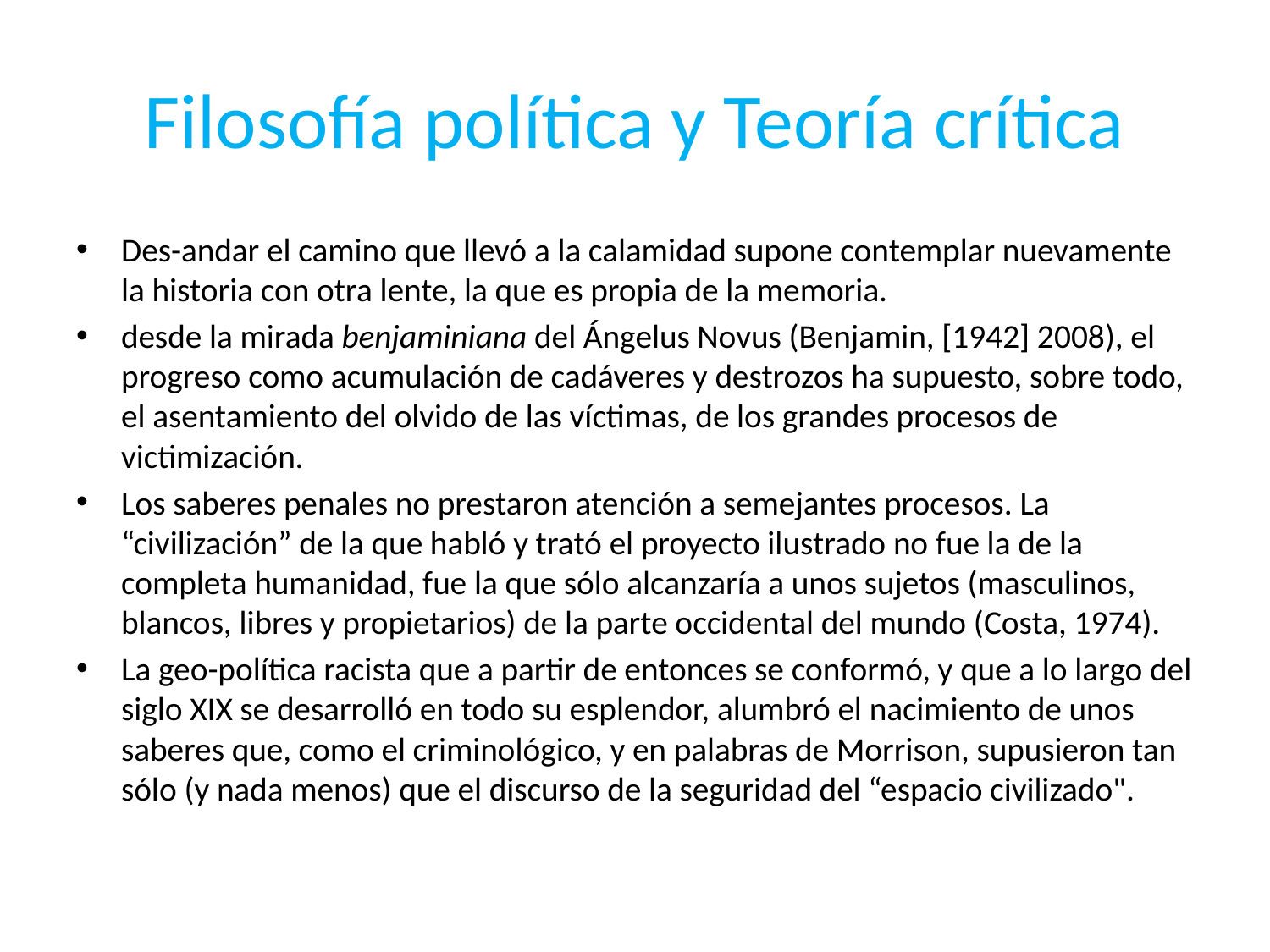

# Filosofía política y Teoría crítica
Des-andar el camino que llevó a la calamidad supone contemplar nuevamente la historia con otra lente, la que es propia de la memoria.
desde la mirada benjaminiana del Ángelus Novus (Benjamin, [1942] 2008), el progreso como acumulación de cadáveres y destrozos ha supuesto, sobre todo, el asentamiento del olvido de las víctimas, de los grandes procesos de victimización.
Los saberes penales no prestaron atención a semejantes procesos. La “civilización” de la que habló y trató el proyecto ilustrado no fue la de la completa humanidad, fue la que sólo alcanzaría a unos sujetos (masculinos, blancos, libres y propietarios) de la parte occidental del mundo (Costa, 1974).
La geo-política racista que a partir de entonces se conformó, y que a lo largo del siglo XIX se desarrolló en todo su esplendor, alumbró el nacimiento de unos saberes que, como el criminológico, y en palabras de Morrison, supusieron tan sólo (y nada menos) que el discurso de la seguridad del “espacio civilizado".